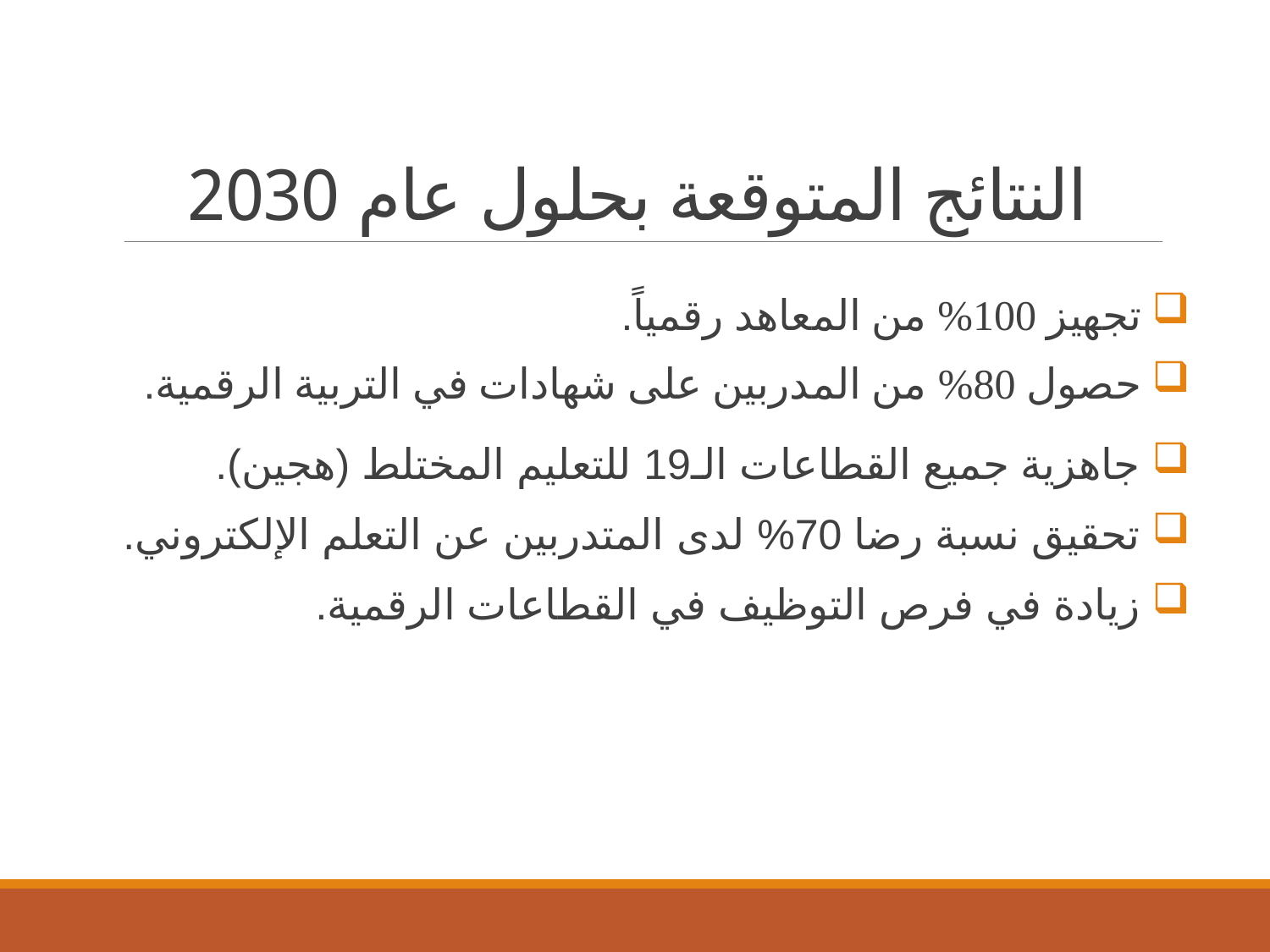

# النتائج المتوقعة بحلول عام 2030
 تجهيز 100% من المعاهد رقمياً.
 حصول 80% من المدربين على شهادات في التربية الرقمية.
 جاهزية جميع القطاعات الـ19 للتعليم المختلط (هجين).
 تحقيق نسبة رضا 70% لدى المتدربين عن التعلم الإلكتروني.
 زيادة في فرص التوظيف في القطاعات الرقمية.